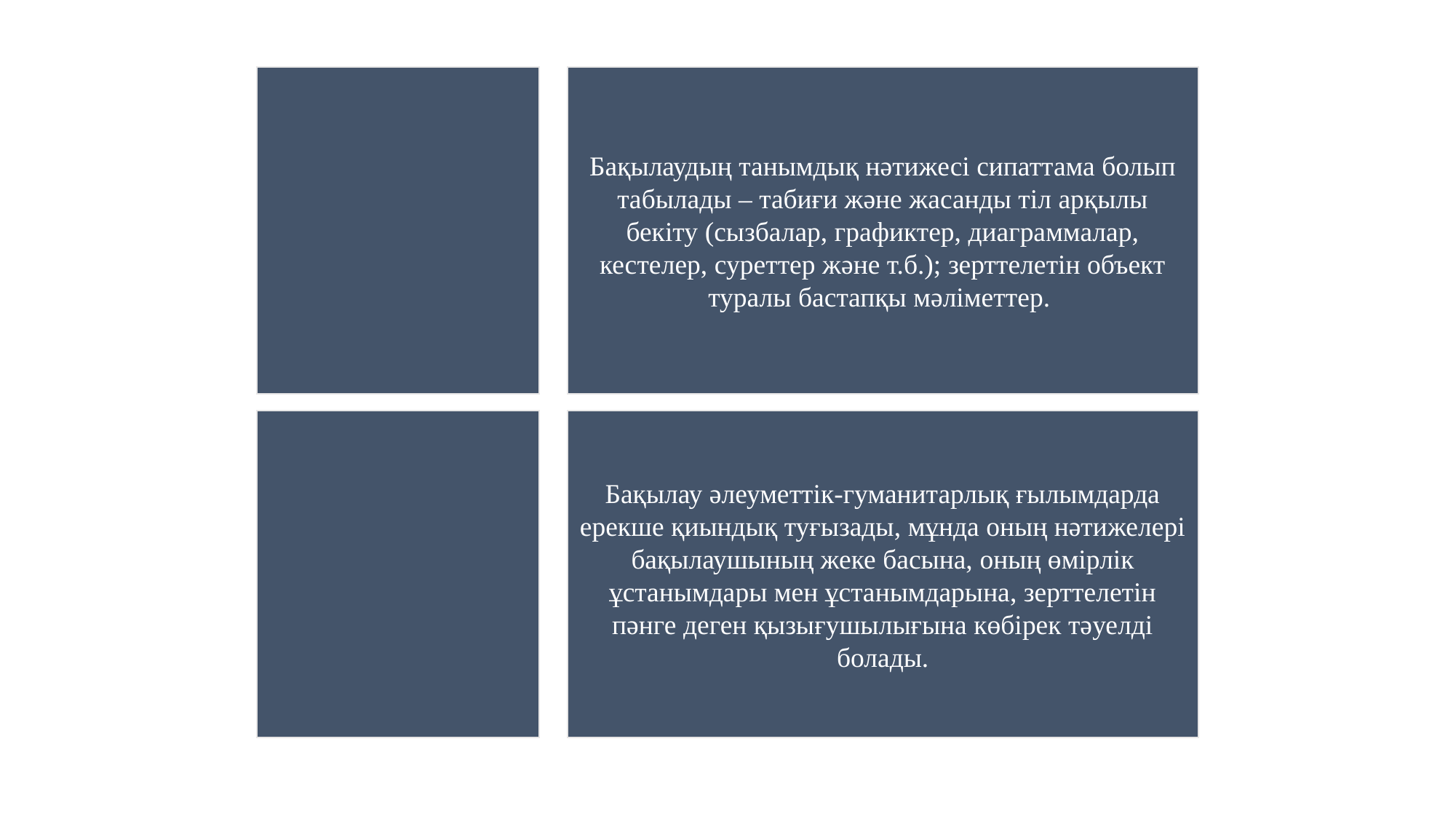

Бақылаудың танымдық нәтижесі сипаттама болып табылады – табиғи және жасанды тіл арқылы бекіту (сызбалар, графиктер, диаграммалар, кестелер, суреттер және т.б.); зерттелетін объект туралы бастапқы мәліметтер.
Бақылау әлеуметтік-гуманитарлық ғылымдарда ерекше қиындық туғызады, мұнда оның нәтижелері бақылаушының жеке басына, оның өмірлік ұстанымдары мен ұстанымдарына, зерттелетін пәнге деген қызығушылығына көбірек тәуелді болады.